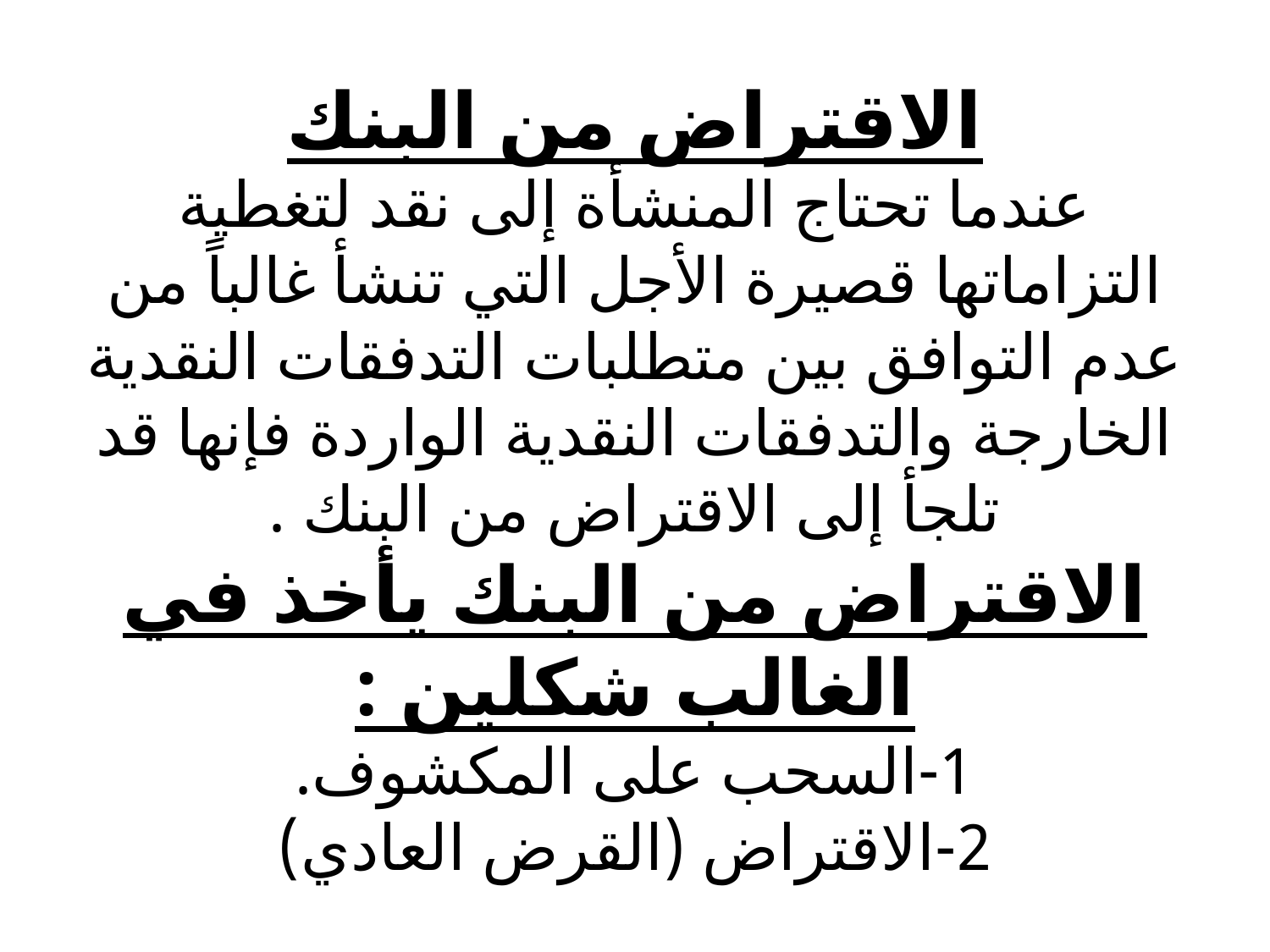

# الاقتراض من البنك عندما تحتاج المنشأة إلى نقد لتغطية التزاماتها قصيرة الأجل التي تنشأ غالباً من عدم التوافق بين متطلبات التدفقات النقدية الخارجة والتدفقات النقدية الواردة فإنها قد تلجأ إلى الاقتراض من البنك . الاقتراض من البنك يأخذ في الغالب شكلين : 1-السحب على المكشوف. 2-الاقتراض (القرض العادي)